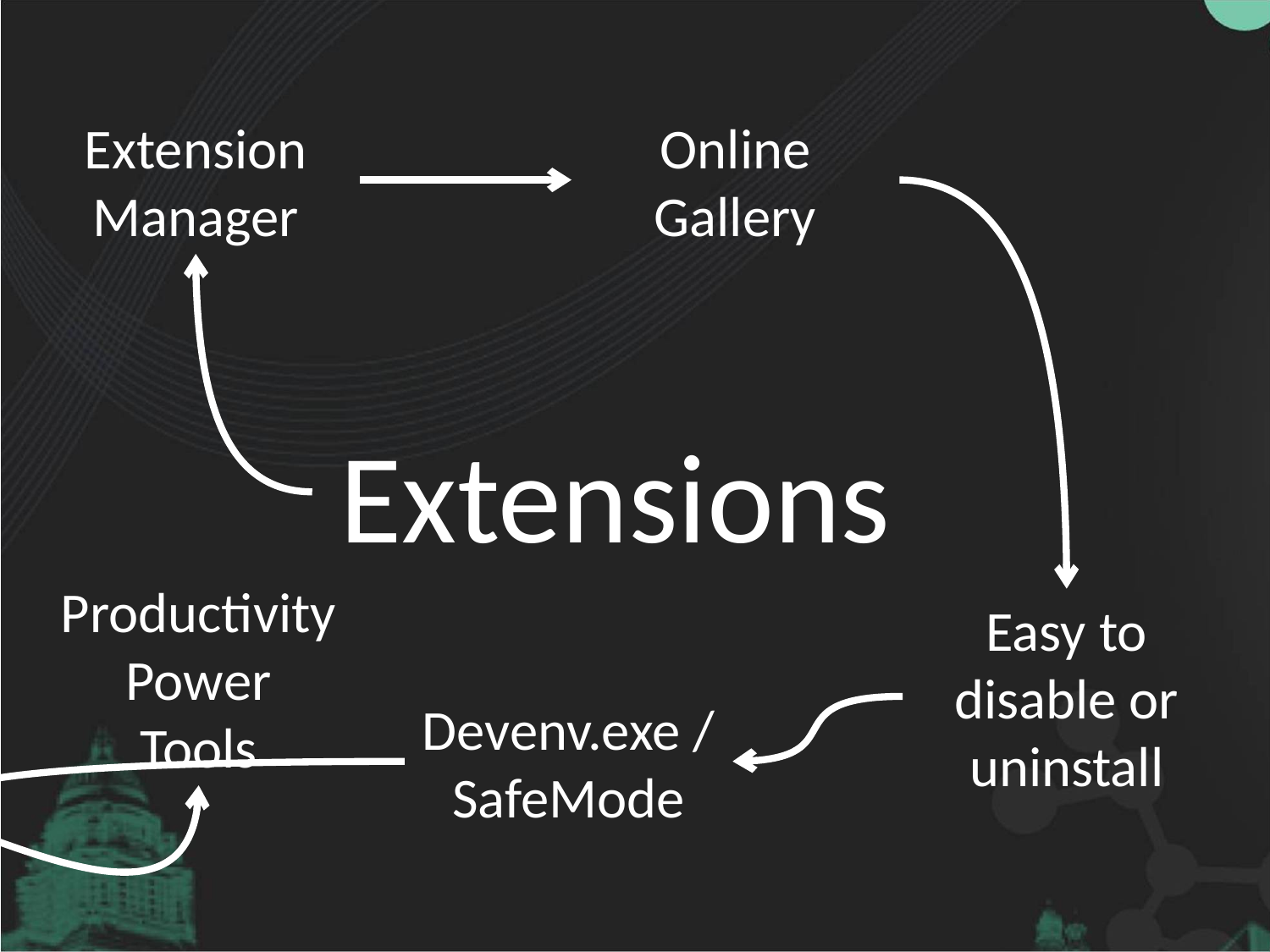

Extension Manager
Online Gallery
# Extensions
Productivity
Power
Tools
Easy to disable or uninstall
Devenv.exe /SafeMode